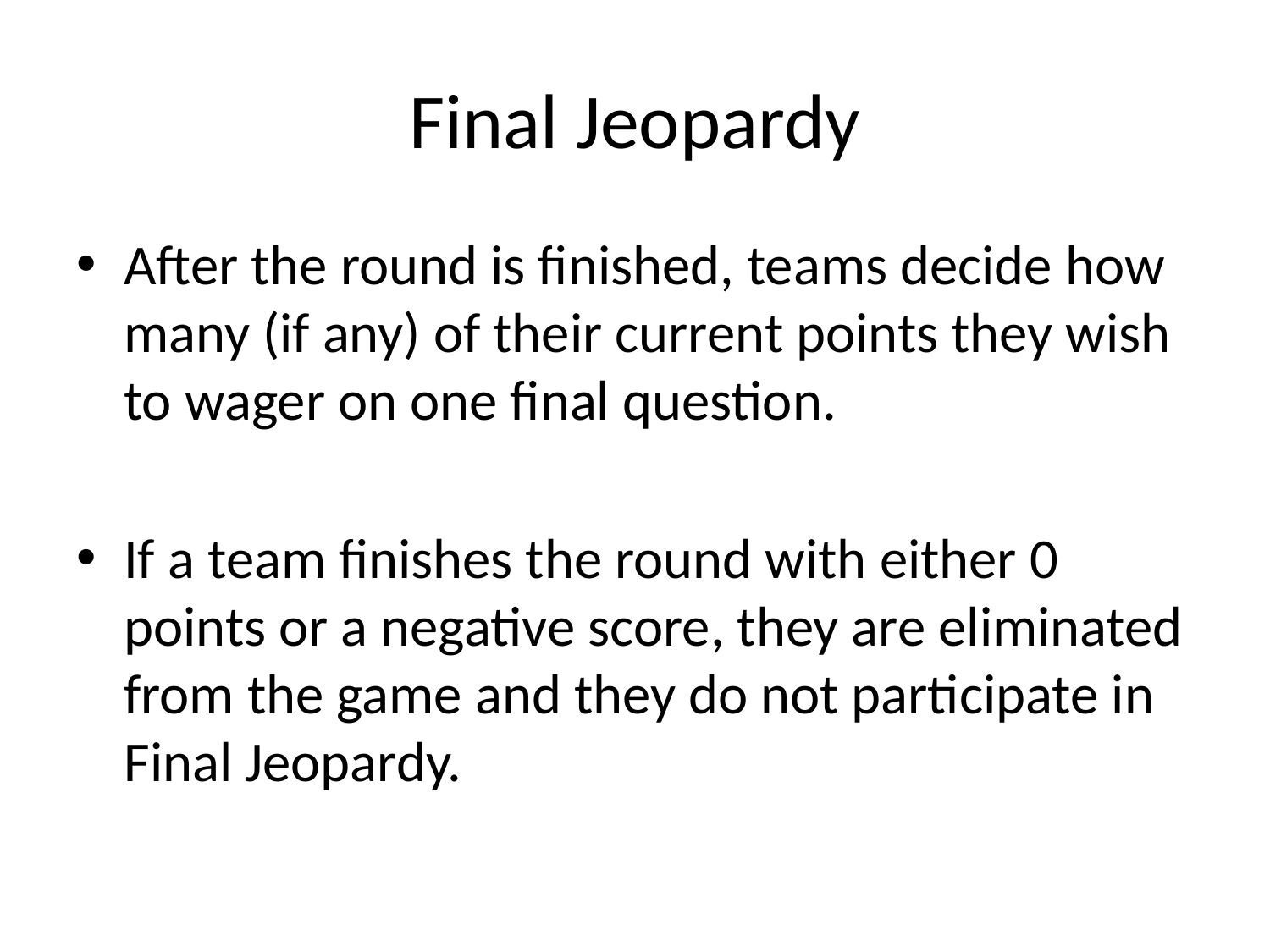

# Final Jeopardy
After the round is finished, teams decide how many (if any) of their current points they wish to wager on one final question.

If a team finishes the round with either 0 points or a negative score, they are eliminated from the game and they do not participate in Final Jeopardy.